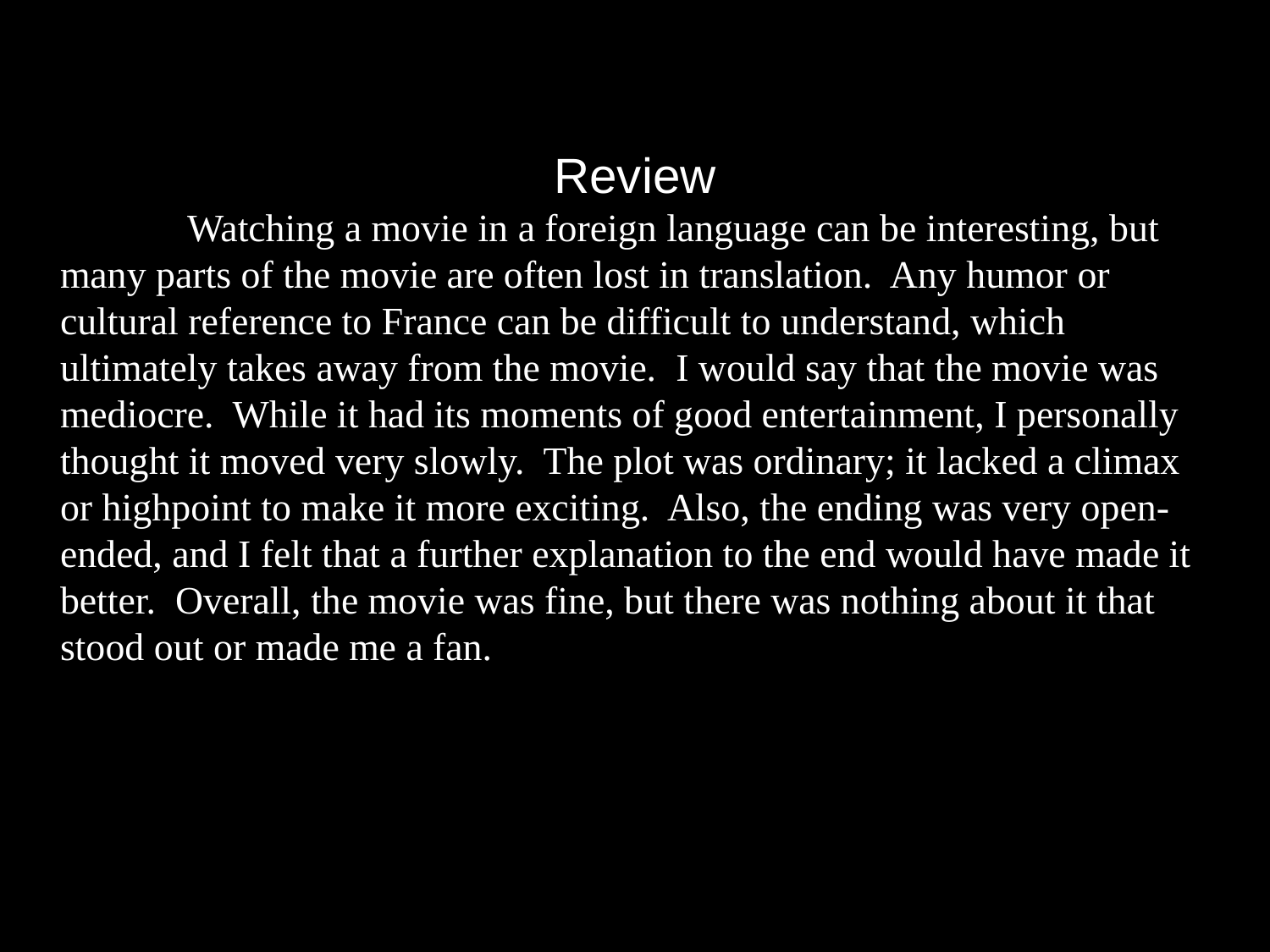

Review
	Watching a movie in a foreign language can be interesting, but many parts of the movie are often lost in translation.  Any humor or cultural reference to France can be difficult to understand, which ultimately takes away from the movie.  I would say that the movie was mediocre.  While it had its moments of good entertainment, I personally thought it moved very slowly.  The plot was ordinary; it lacked a climax or highpoint to make it more exciting.  Also, the ending was very open-ended, and I felt that a further explanation to the end would have made it better.  Overall, the movie was fine, but there was nothing about it that stood out or made me a fan.